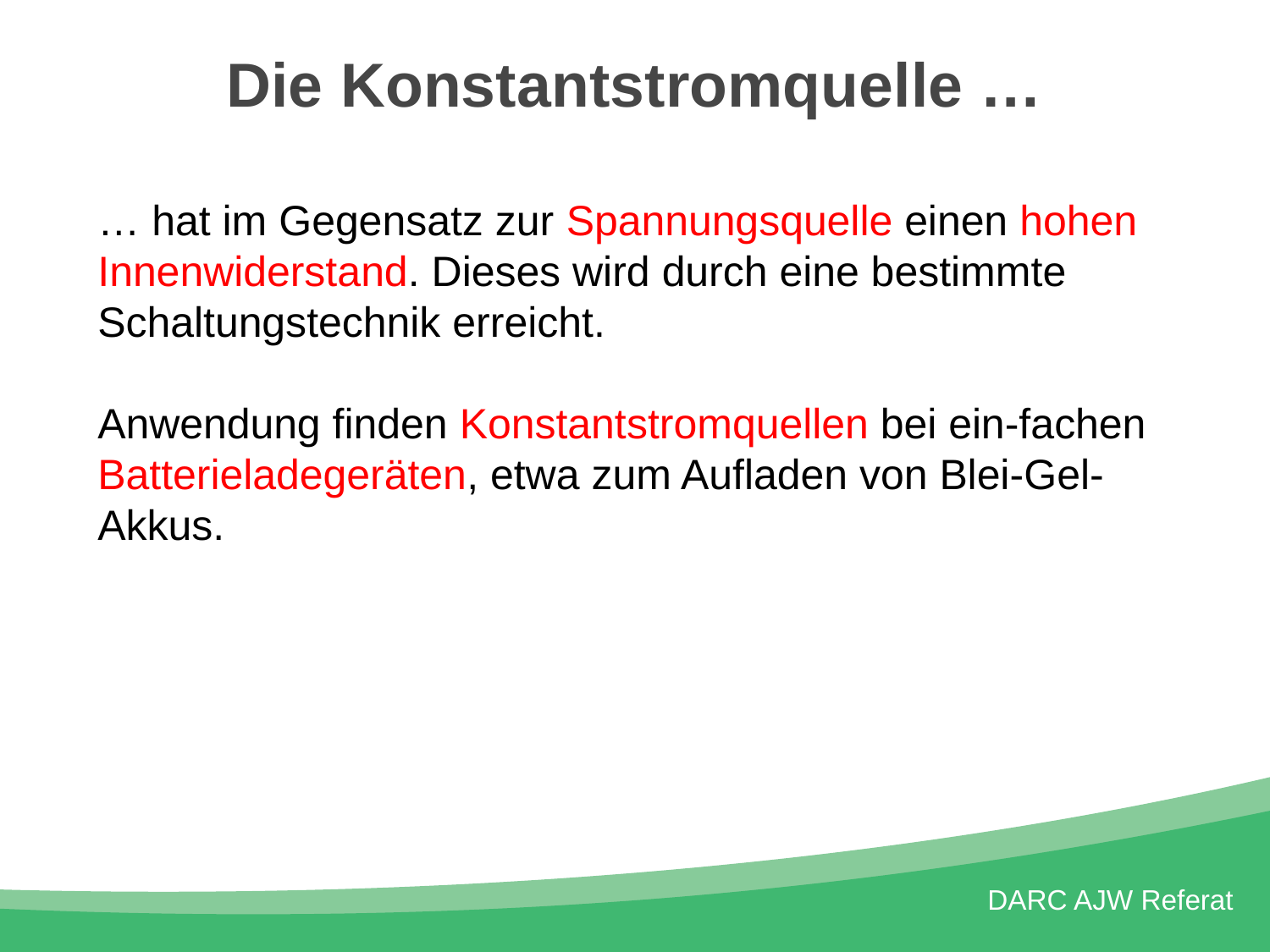

# Die Konstantstromquelle …
… hat im Gegensatz zur Spannungsquelle einen hohen Innenwiderstand. Dieses wird durch eine bestimmte Schaltungstechnik erreicht.
Anwendung finden Konstantstromquellen bei ein-fachen Batterieladegeräten, etwa zum Aufladen von Blei-Gel-Akkus.